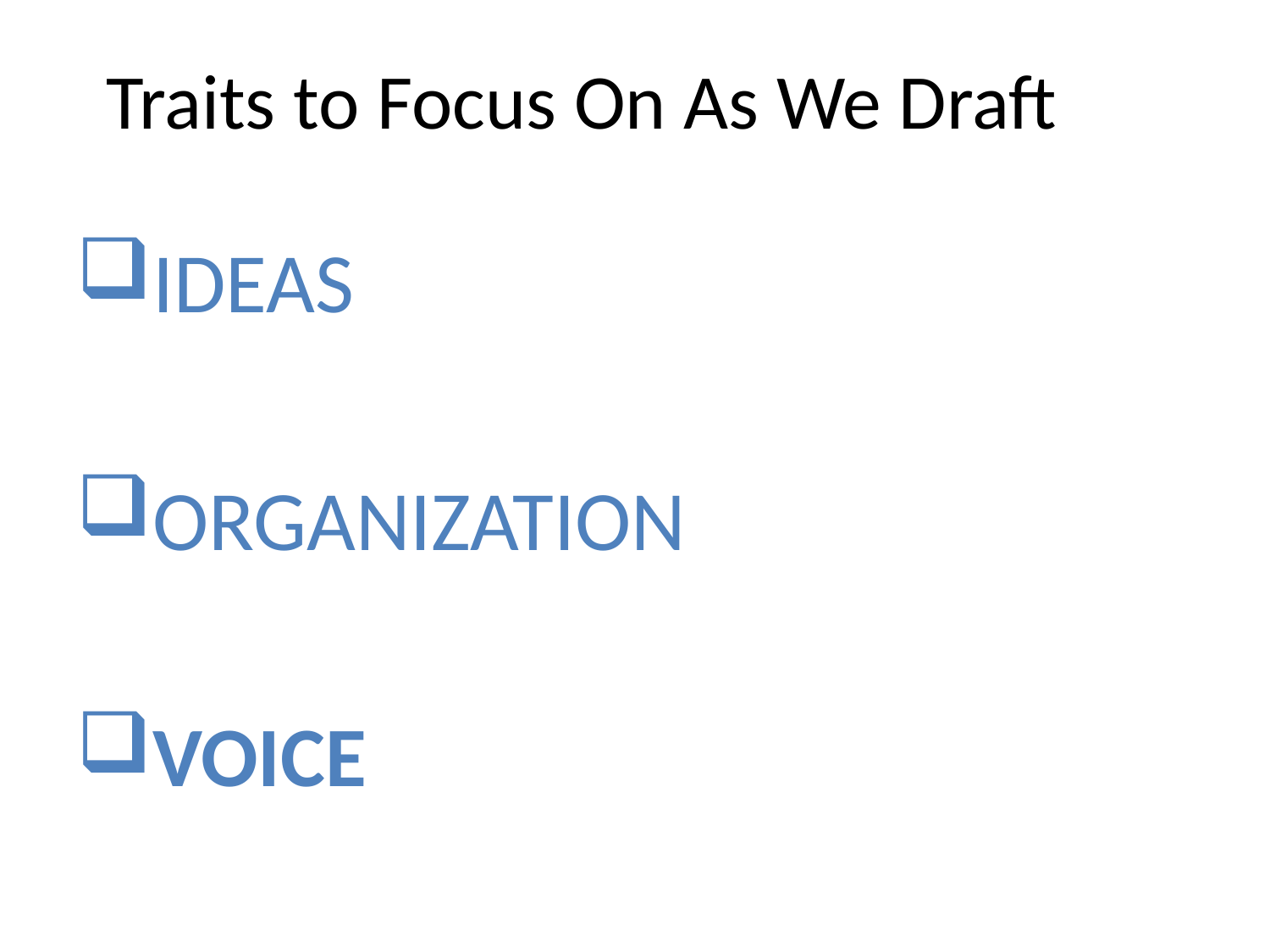

# Traits to Focus On As We Draft
IDEAS

ORGANIZATION

VOICE